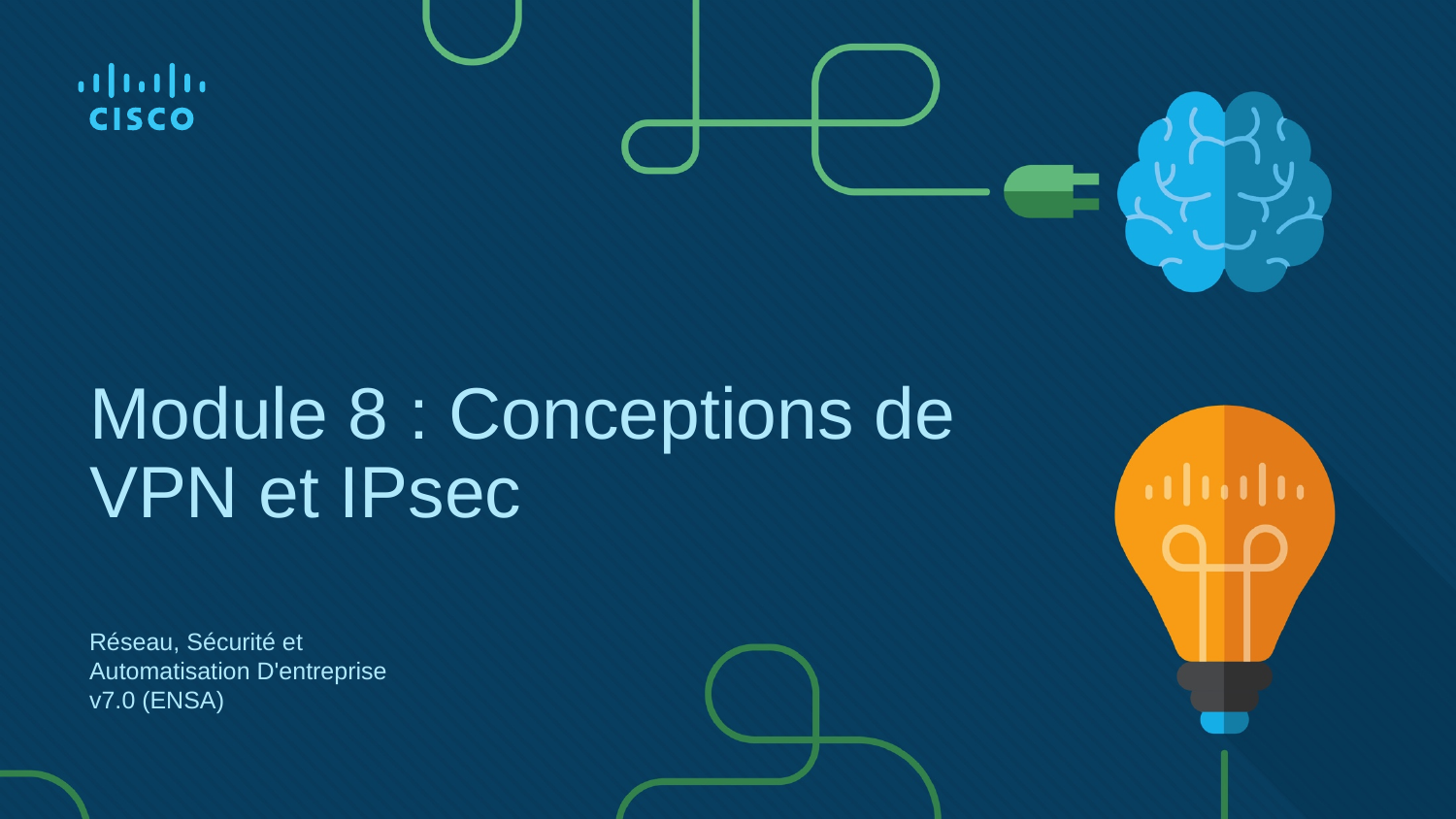

# Module 8 : Conceptions de VPN et IPsec
Réseau, Sécurité et Automatisation D'entreprise v7.0 (ENSA)